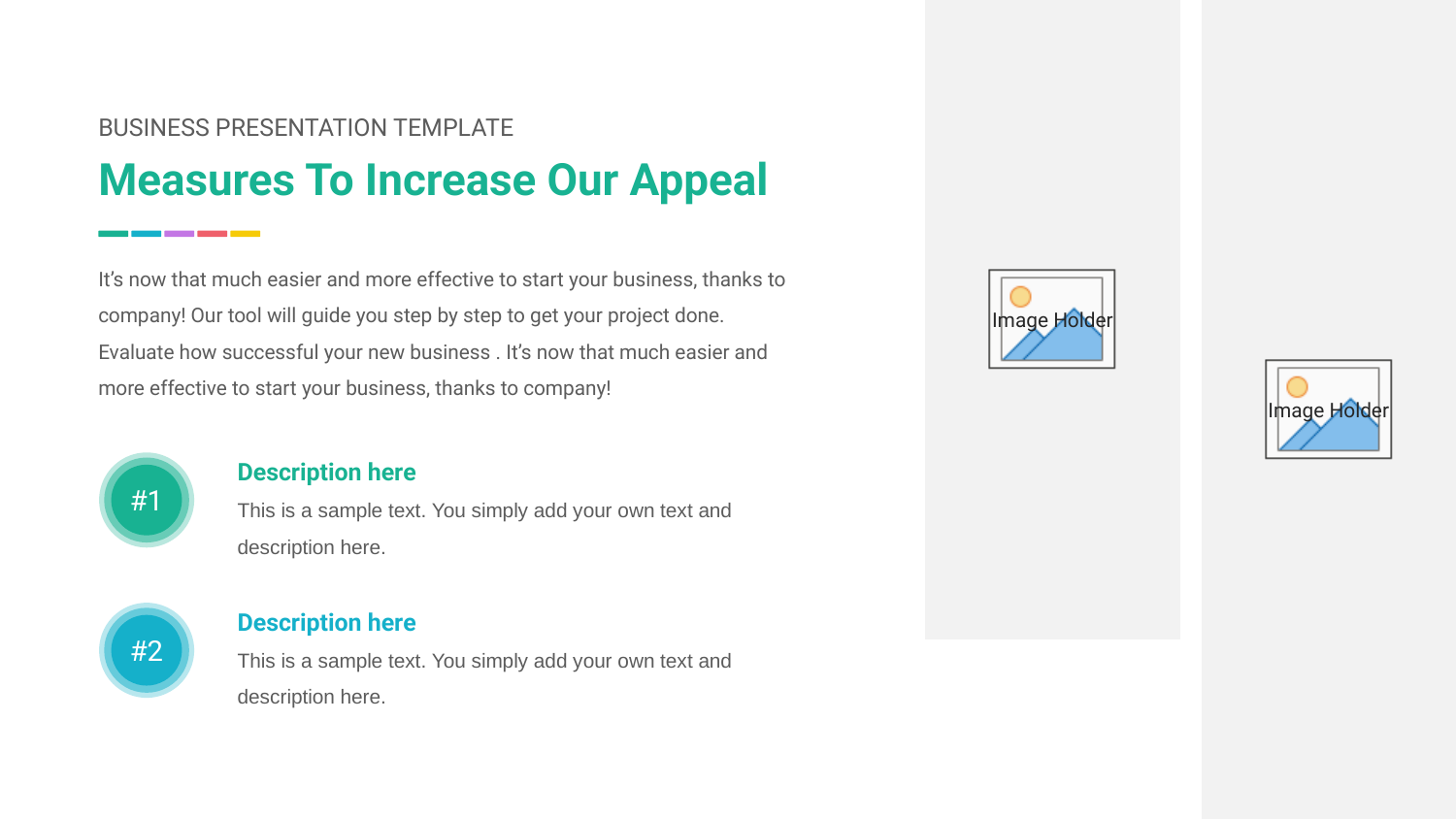

BUSINESS PRESENTATION TEMPLATE
Measures To Increase Our Appeal

It’s now that much easier and more effective to start your business, thanks to company! Our tool will guide you step by step to get your project done. Evaluate how successful your new business . It’s now that much easier and more effective to start your business, thanks to company!
Description here
This is a sample text. You simply add your own text and description here.

#1
Description here
This is a sample text. You simply add your own text and description here.

#2